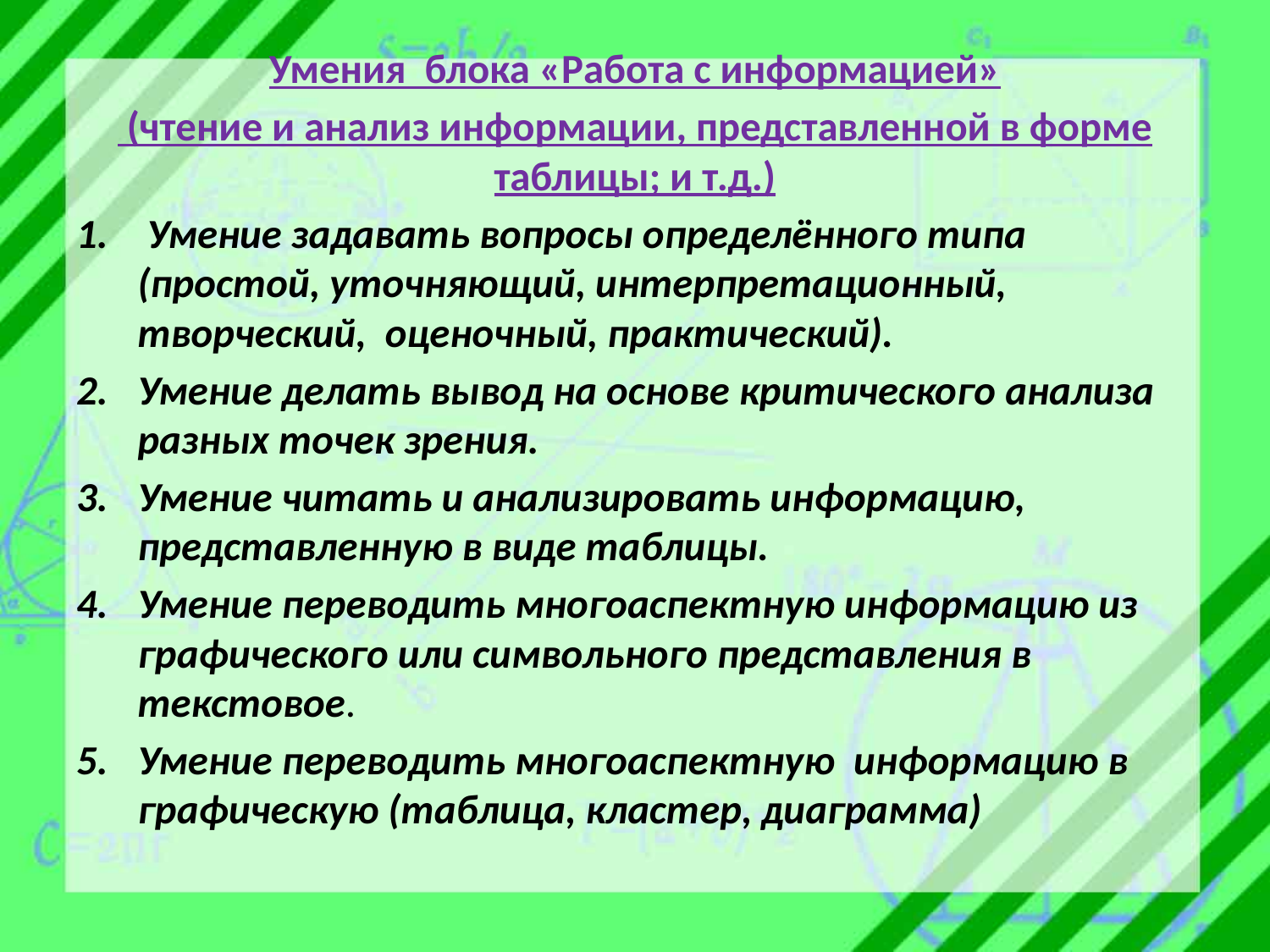

Умения  блока «Работа с информацией»
 (чтение и анализ информации, представленной в форме таблицы; и т.д.)
 Умение задавать вопросы определённого типа (простой, уточняющий, интерпретационный,  творческий,  оценочный, практический).
Умение делать вывод на основе критического анализа разных точек зрения.
Умение читать и анализировать информацию,  представленную в виде таблицы.
Умение переводить многоаспектную информацию из графического или символьного представления в текстовое.
Умение переводить многоаспектную  информацию в графическую (таблица, кластер, диаграмма)